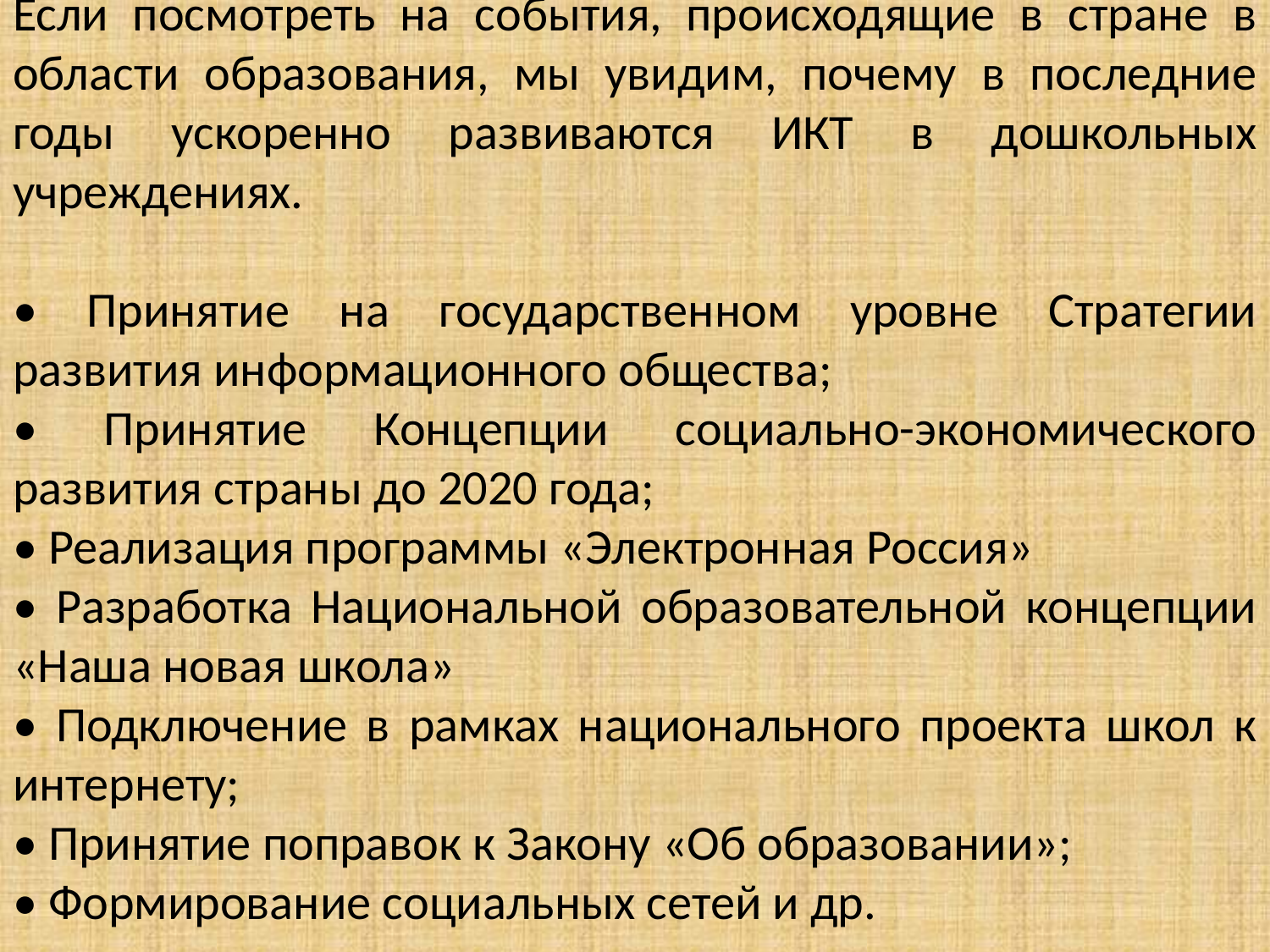

Если посмотреть на события, происходящие в стране в области образования, мы увидим, почему в последние годы ускоренно развиваются ИКТ в дошкольных учреждениях.

• Принятие на государственном уровне Стратегии развития информационного общества;
• Принятие Концепции социально-экономического развития страны до 2020 года;
• Реализация программы «Электронная Россия»
• Разработка Национальной образовательной концепции «Наша новая школа»
• Подключение в рамках национального проекта школ к интернету;
• Принятие поправок к Закону «Об образовании»;
• Формирование социальных сетей и др.